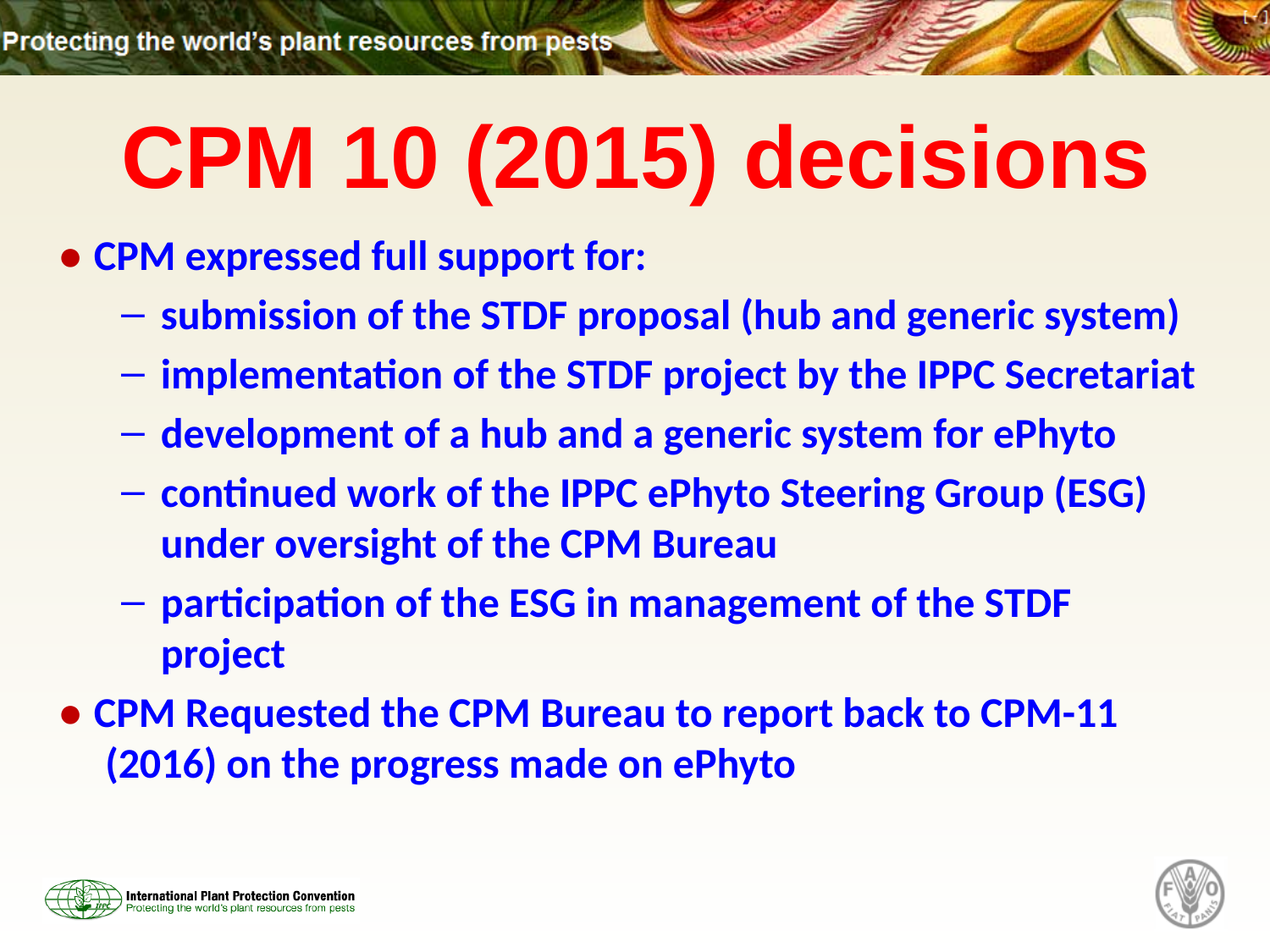

CPM 10 (2015) decisions
● CPM expressed full support for:
submission of the STDF proposal (hub and generic system)
implementation of the STDF project by the IPPC Secretariat
development of a hub and a generic system for ePhyto
continued work of the IPPC ePhyto Steering Group (ESG) under oversight of the CPM Bureau
participation of the ESG in management of the STDF project
● CPM Requested the CPM Bureau to report back to CPM-11 (2016) on the progress made on ePhyto